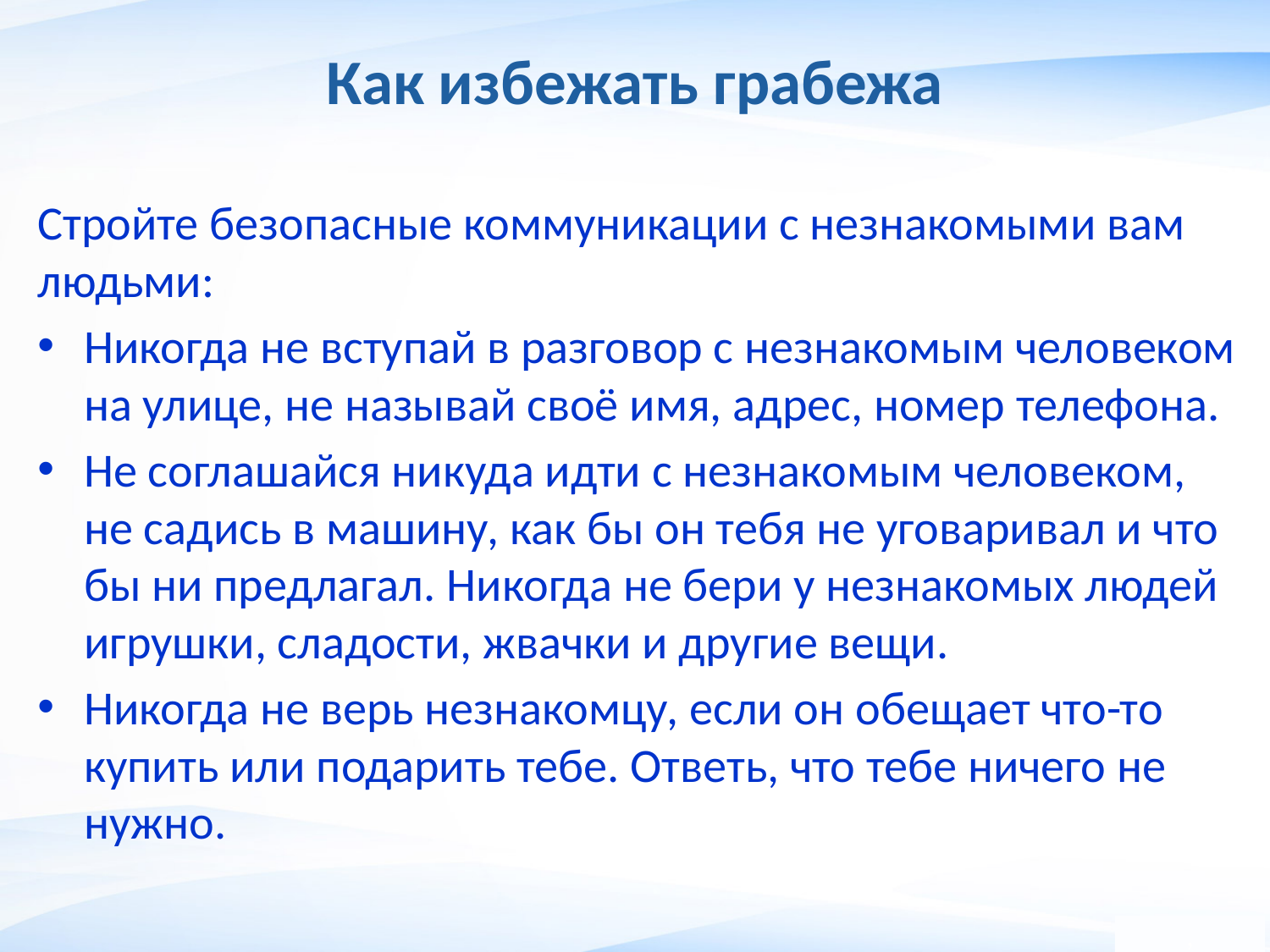

# Как избежать грабежа
Стройте безопасные коммуникации с незнакомыми вам людьми:
Никогда не вступай в разговор с незнакомым человеком на улице, не называй своё имя, адрес, номер телефона.
Не соглашайся никуда идти с незнакомым человеком, не садись в машину, как бы он тебя не уговаривал и что бы ни предлагал. Никогда не бери у незнакомых людей игрушки, сладости, жвачки и другие вещи.
Никогда не верь незнакомцу, если он обещает что-то купить или подарить тебе. Ответь, что тебе ничего не нужно.
,